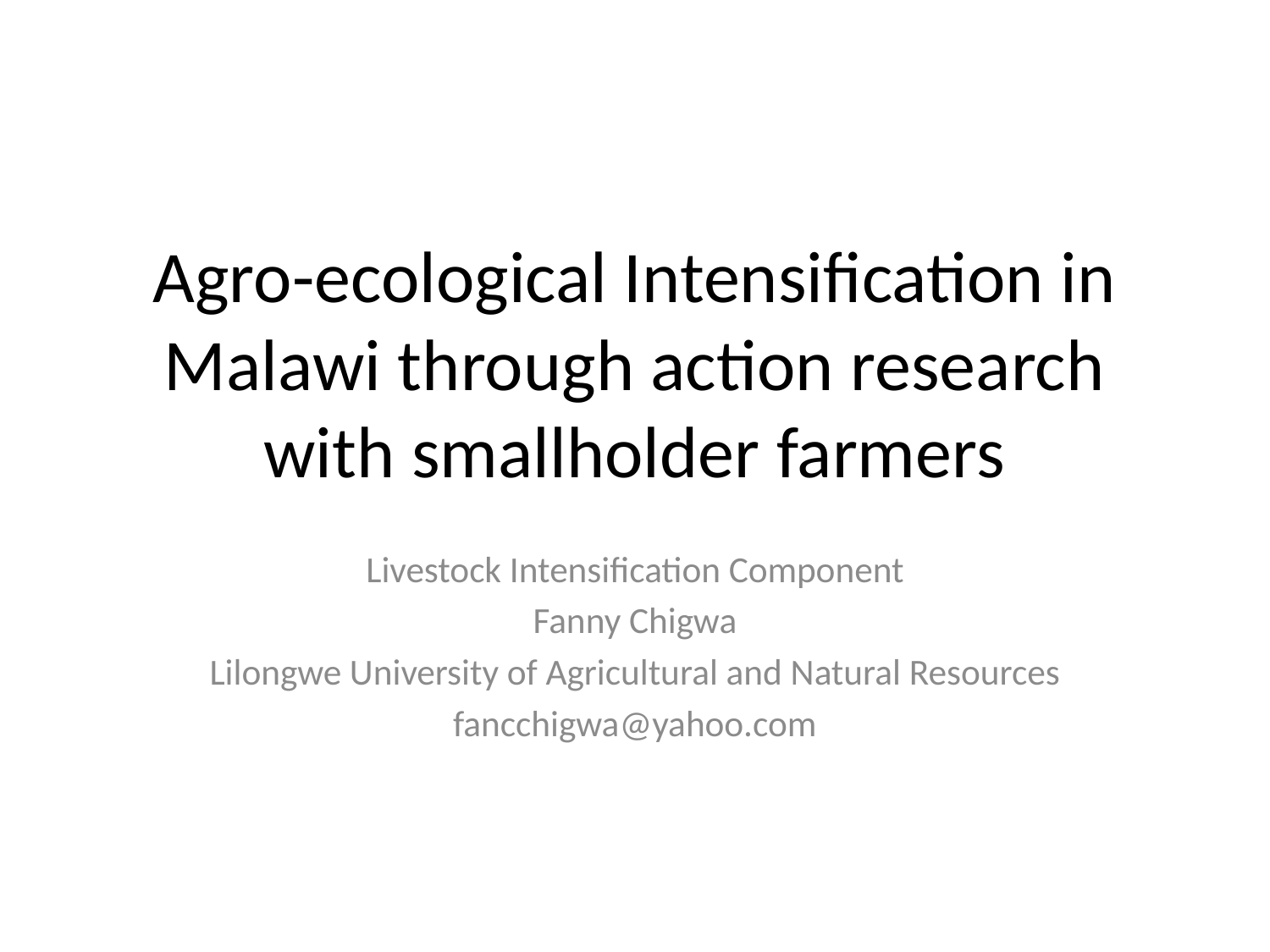

# Agro-ecological Intensification in Malawi through action research with smallholder farmers
Livestock Intensification Component
Fanny Chigwa
Lilongwe University of Agricultural and Natural Resources
fancchigwa@yahoo.com